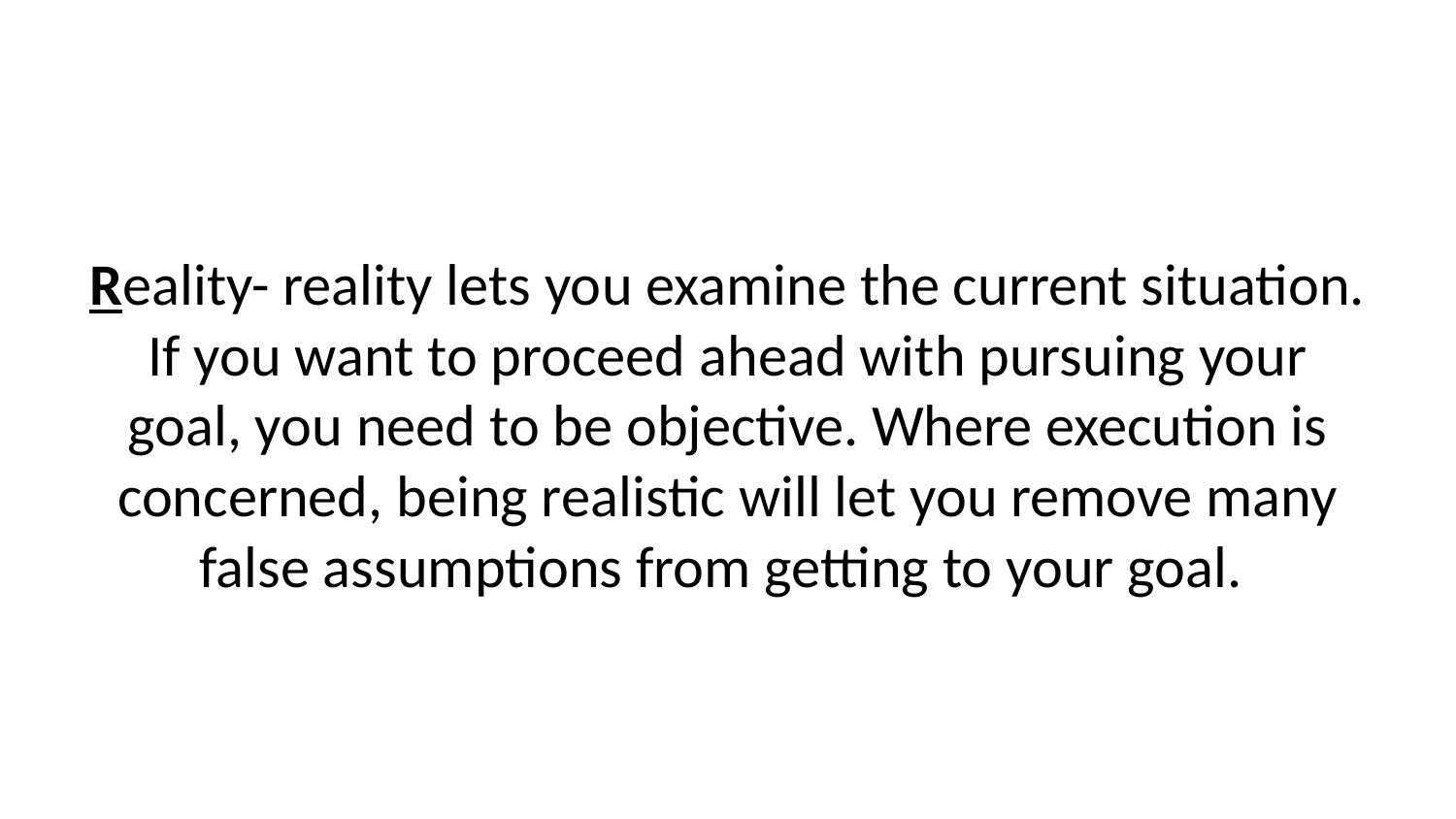

Reality- reality lets you examine the current situation. If you want to proceed ahead with pursuing your goal, you need to be objective. Where execution is concerned, being realistic will let you remove many false assumptions from getting to your goal.